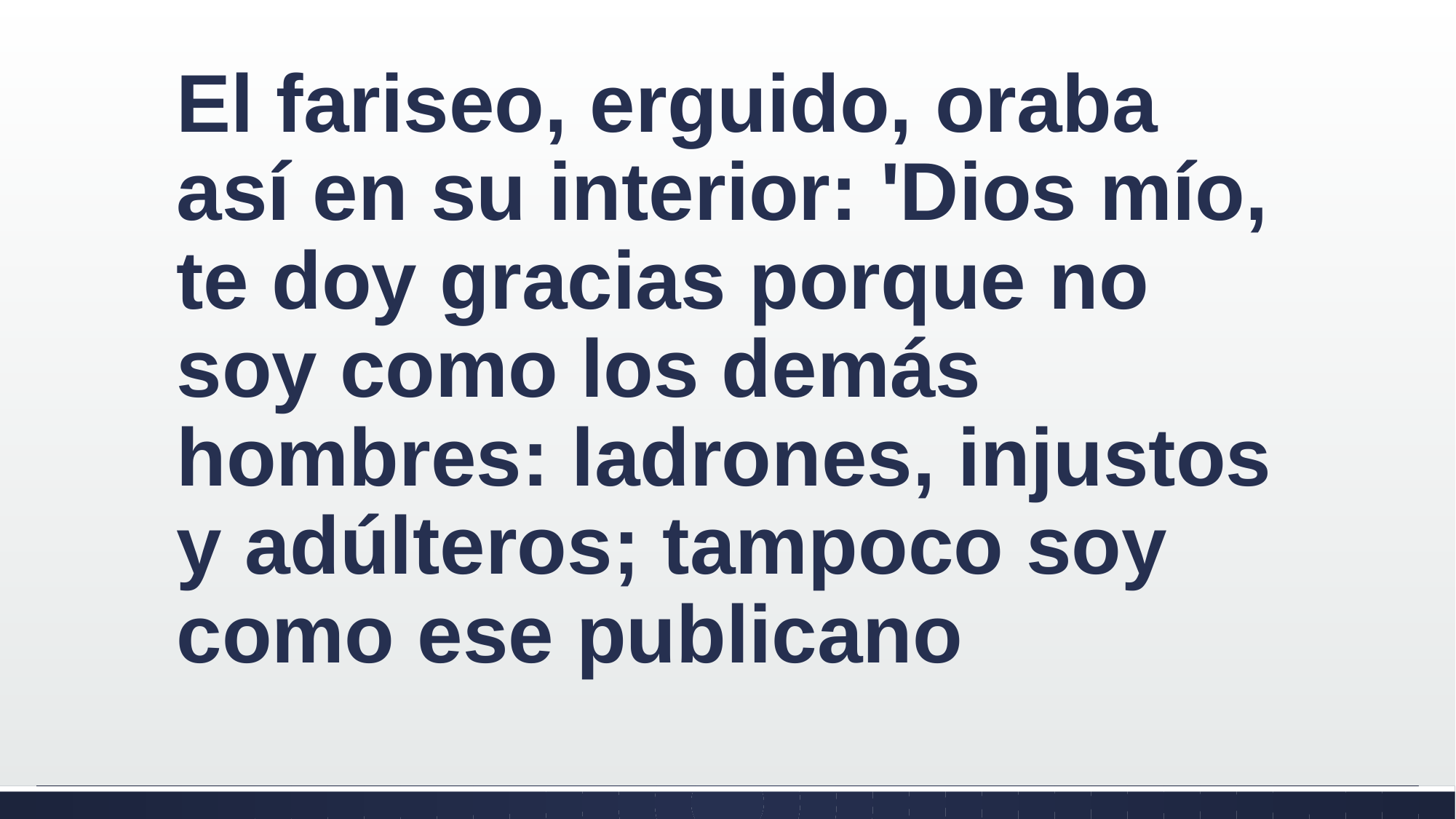

#
El fariseo, erguido, oraba así en su interior: 'Dios mío, te doy gracias porque no soy como los demás hombres: ladrones, injustos y adúlteros; tampoco soy como ese publicano